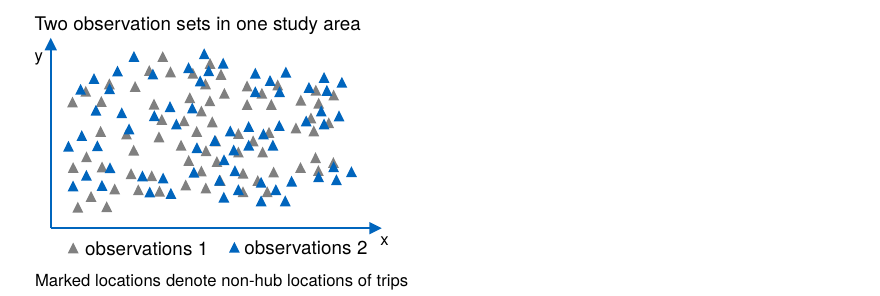

Two observation sets in one study area
y

observations 2

observations 1

x
Marked locations denote non-hub locations of trips